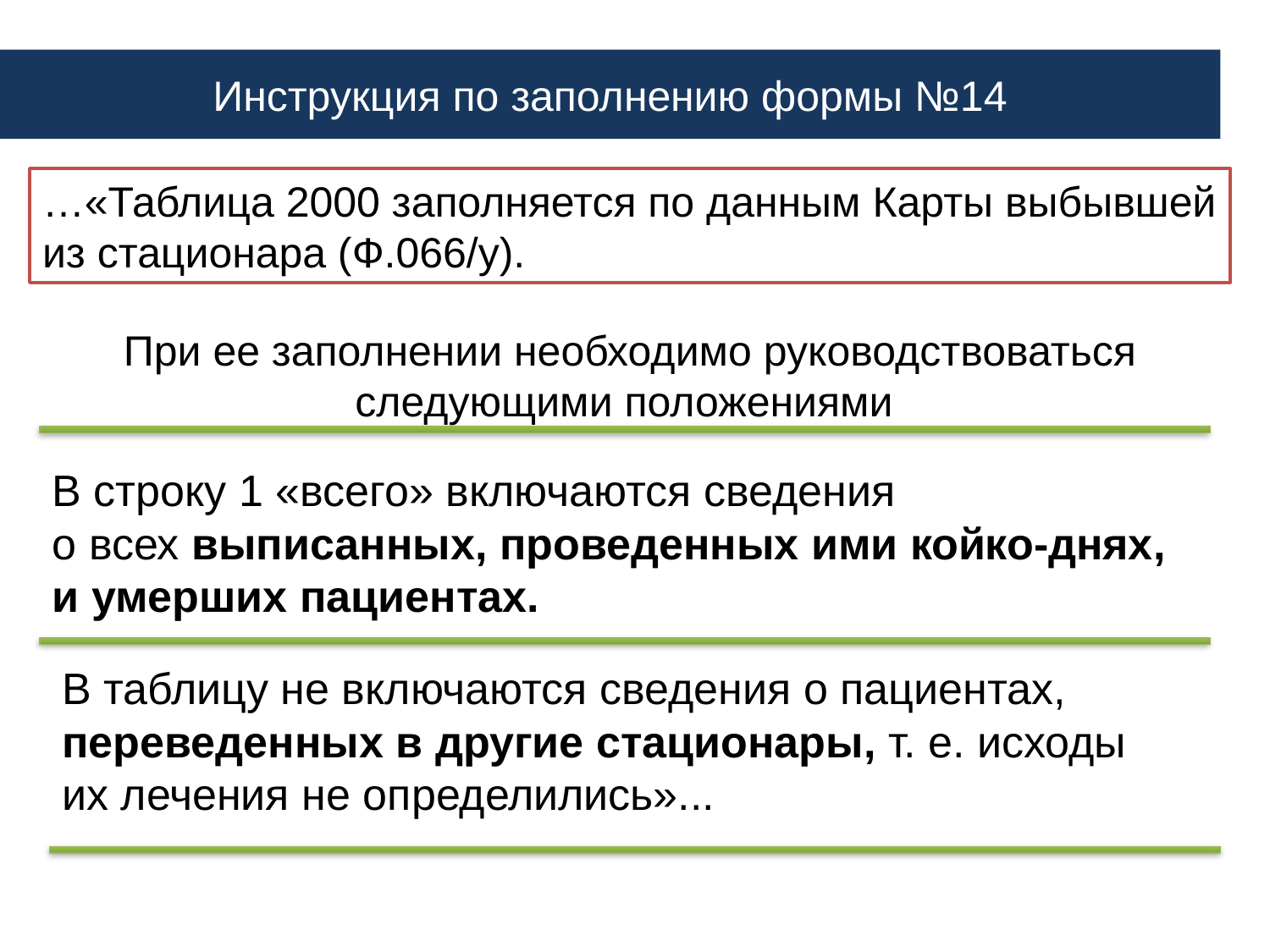

Инструкция по заполнению формы №14
…«Таблица 2000 заполняется по данным Карты выбывшей из стационара (Ф.066/у).
При ее заполнении необходимо руководствоваться следующими положениями

В строку 1 «всего» включаются сведения
о всех выписанных, проведенных ими койко-днях, и умерших пациентах.

В таблицу не включаются сведения о пациентах, переведенных в другие стационары, т. е. исходы
их лечения не определились»...